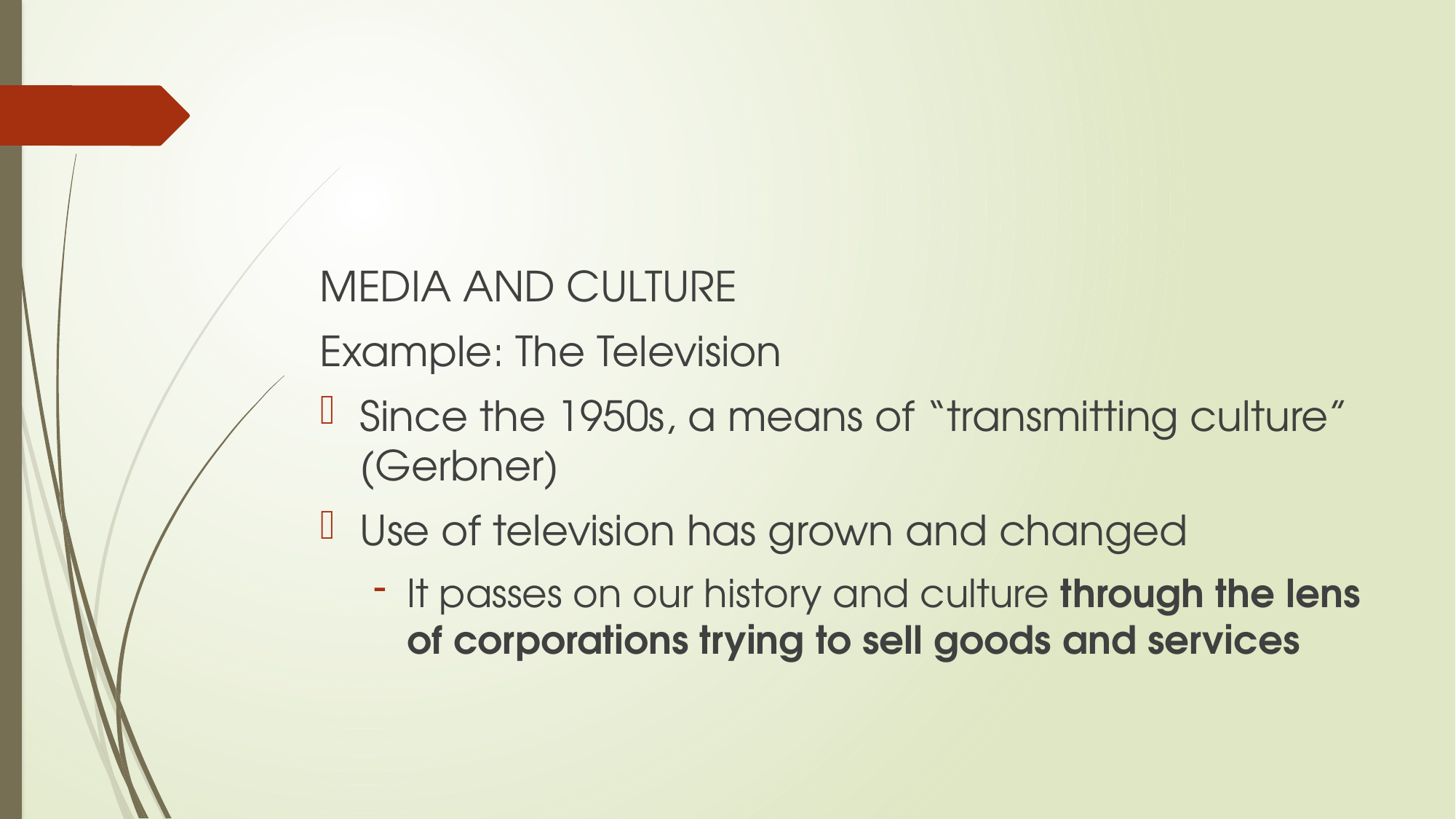

#
MEDIA AND CULTURE
Example: The Television
Since the 1950s, a means of “transmitting culture” (Gerbner)
Use of television has grown and changed
It passes on our history and culture through the lens of corporations trying to sell goods and services